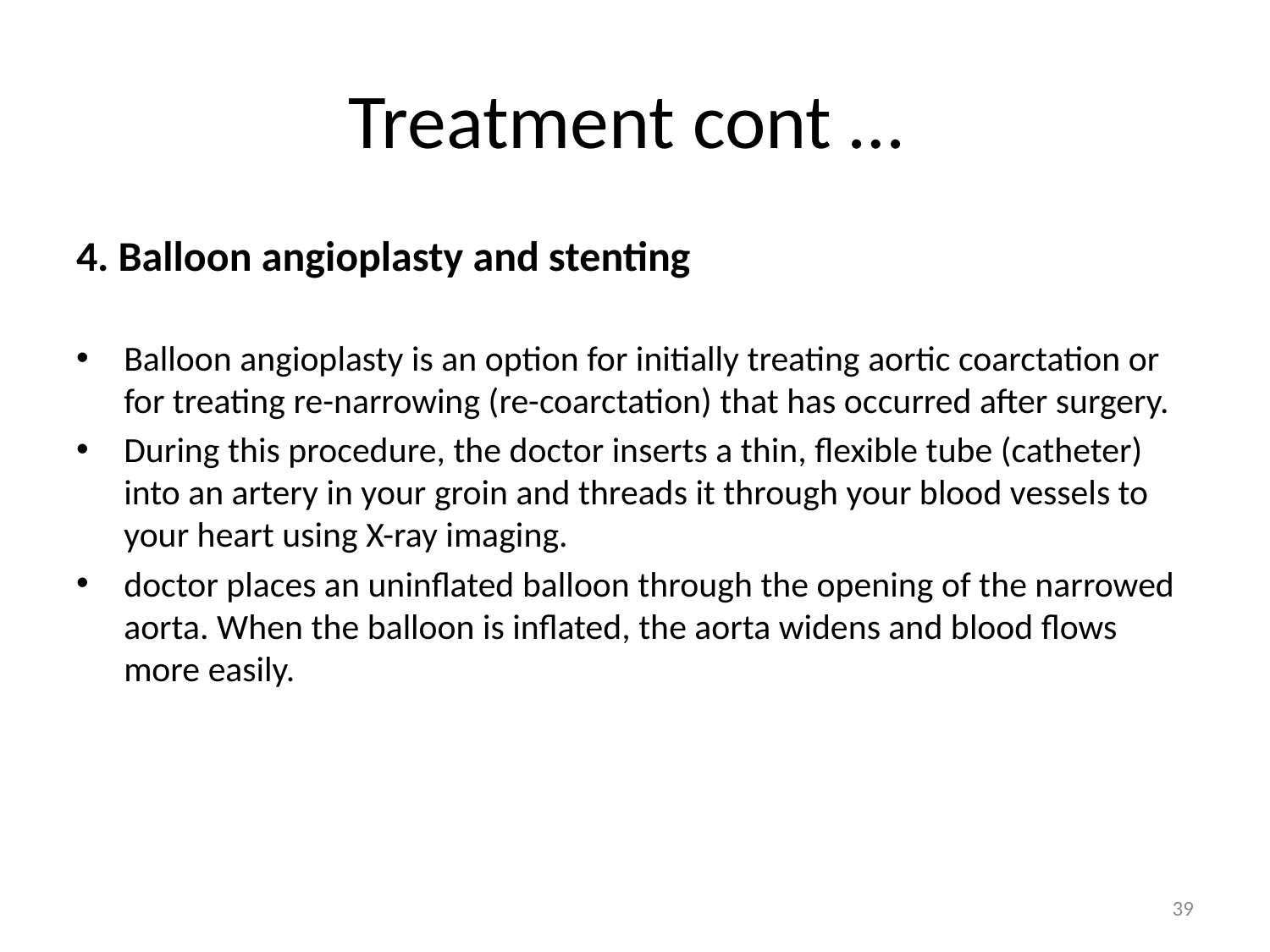

# Treatment cont …
4. Balloon angioplasty and stenting

Balloon angioplasty is an option for initially treating aortic coarctation or for treating re-narrowing (re-coarctation) that has occurred after surgery.
During this procedure, the doctor inserts a thin, flexible tube (catheter) into an artery in your groin and threads it through your blood vessels to your heart using X-ray imaging.
doctor places an uninflated balloon through the opening of the narrowed aorta. When the balloon is inflated, the aorta widens and blood flows more easily.

39